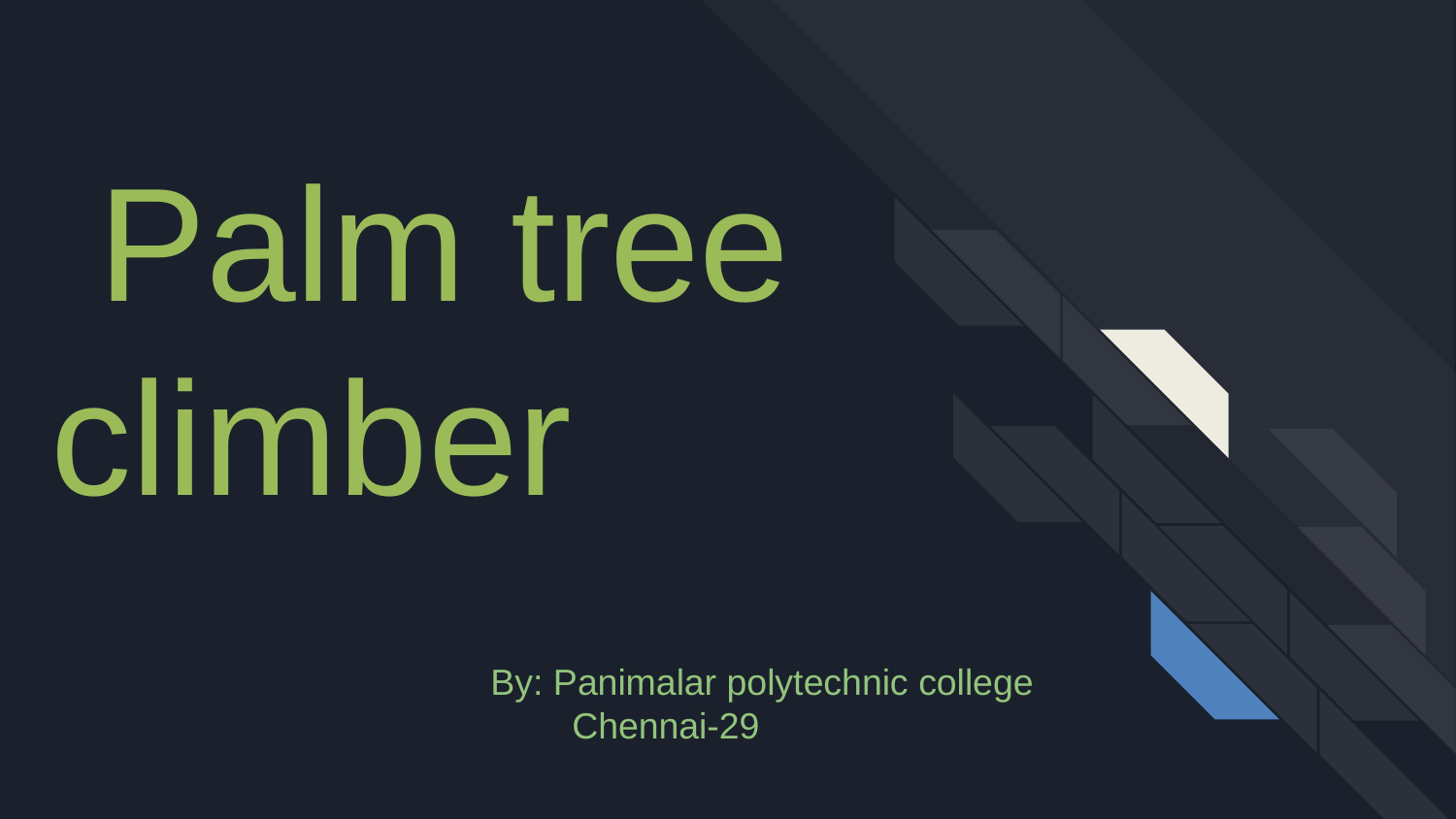

Palm tree climber
By: Panimalar polytechnic college
        Chennai-29